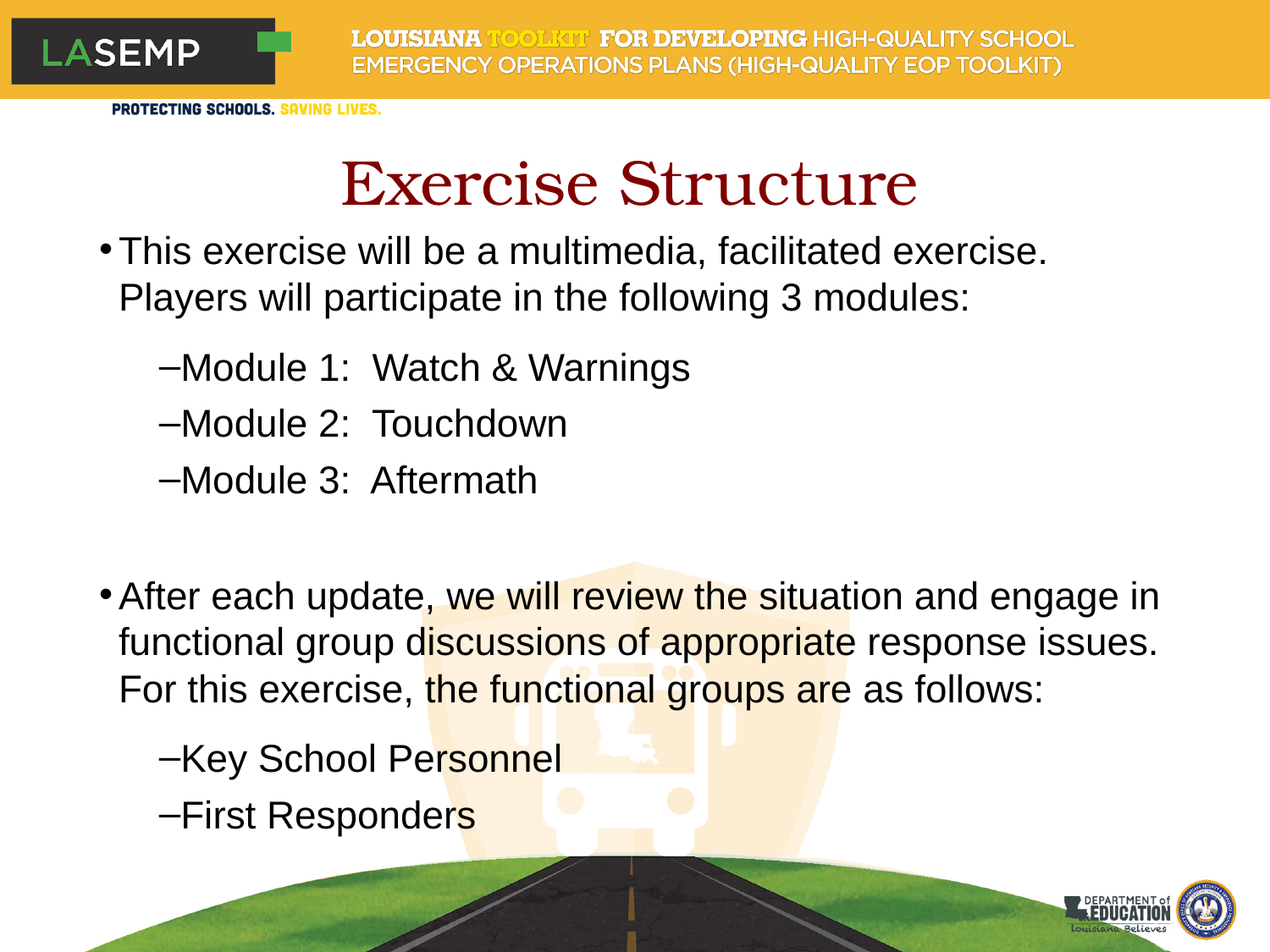

# Exercise Structure
This exercise will be a multimedia, facilitated exercise. Players will participate in the following 3 modules:

Module 1:  Watch & Warnings
Module 2:  Touchdown
Module 3:  Aftermath

After each update, we will review the situation and engage in functional group discussions of appropriate response issues. For this exercise, the functional groups are as follows:

Key School Personnel
First Responders

6